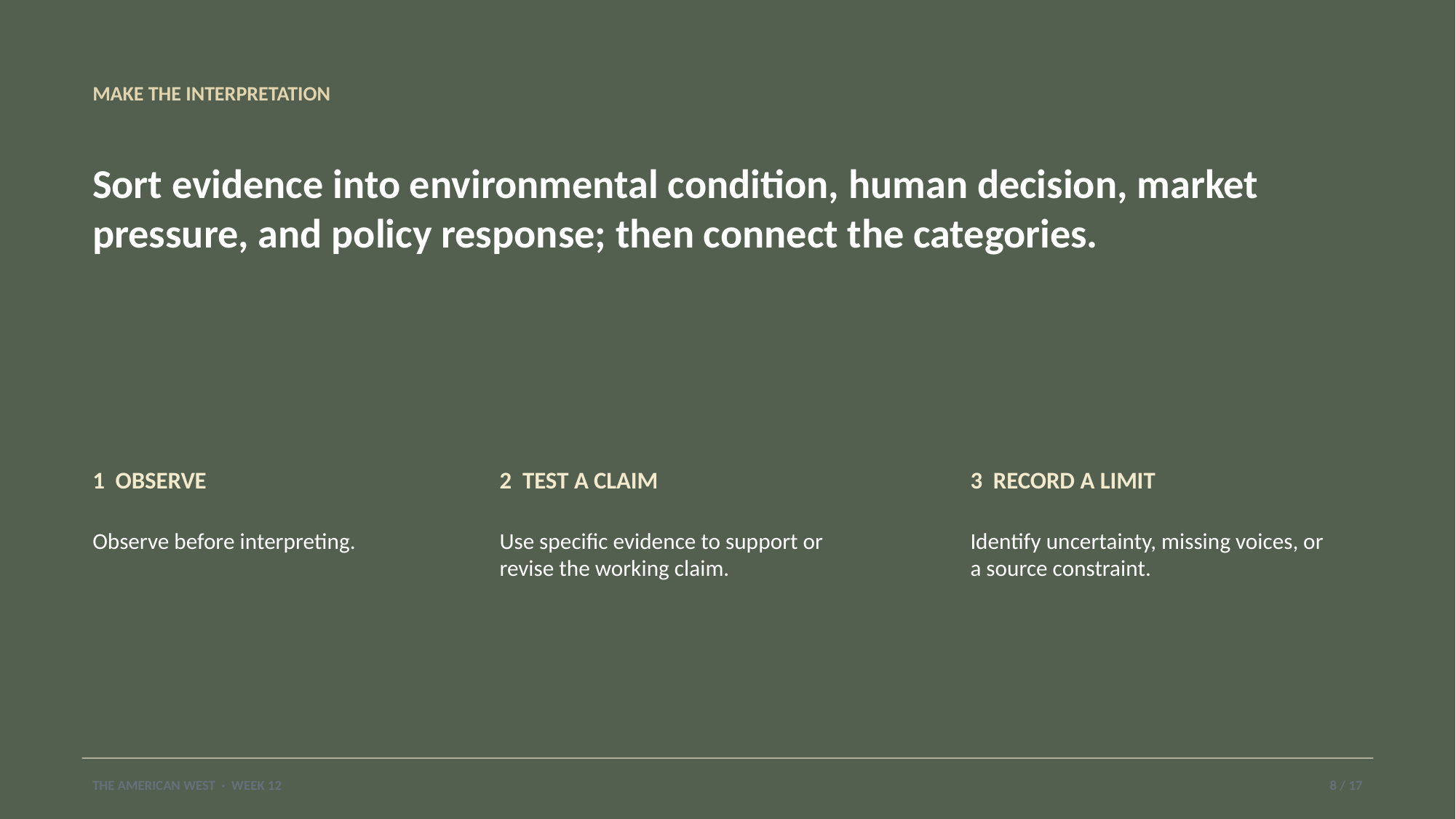

MAKE THE INTERPRETATION
Sort evidence into environmental condition, human decision, market pressure, and policy response; then connect the categories.
1  OBSERVE
2  TEST A CLAIM
3  RECORD A LIMIT
Observe before interpreting.
Use specific evidence to support or revise the working claim.
Identify uncertainty, missing voices, or a source constraint.

THE AMERICAN WEST  ·  WEEK 12
8 / 17